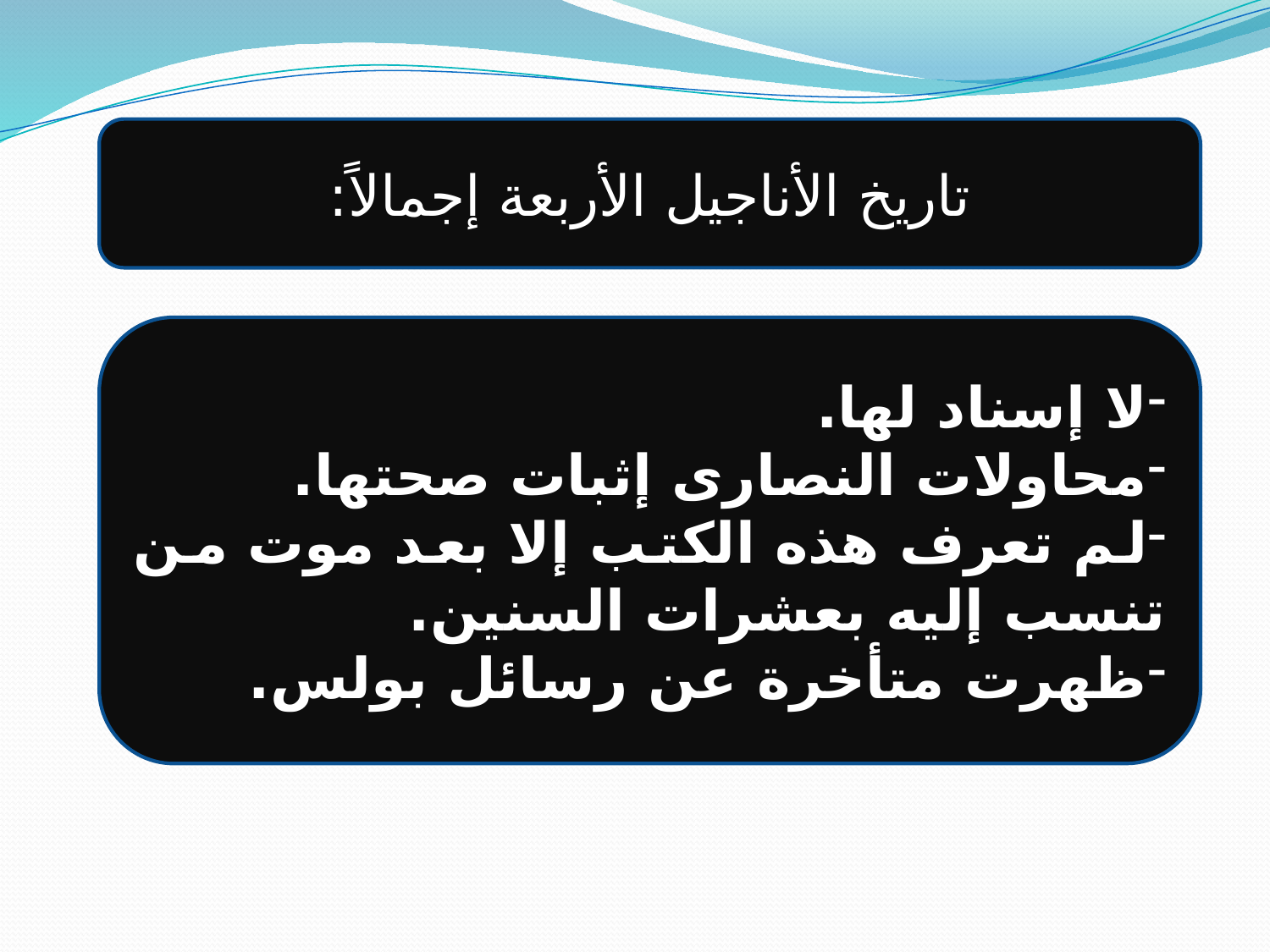

تاريخ الأناجيل الأربعة إجمالاً:
لا إسناد لها.
محاولات النصارى إثبات صحتها.
لم تعرف هذه الكتب إلا بعد موت من تنسب إليه بعشرات السنين.
ظهرت متأخرة عن رسائل بولس.